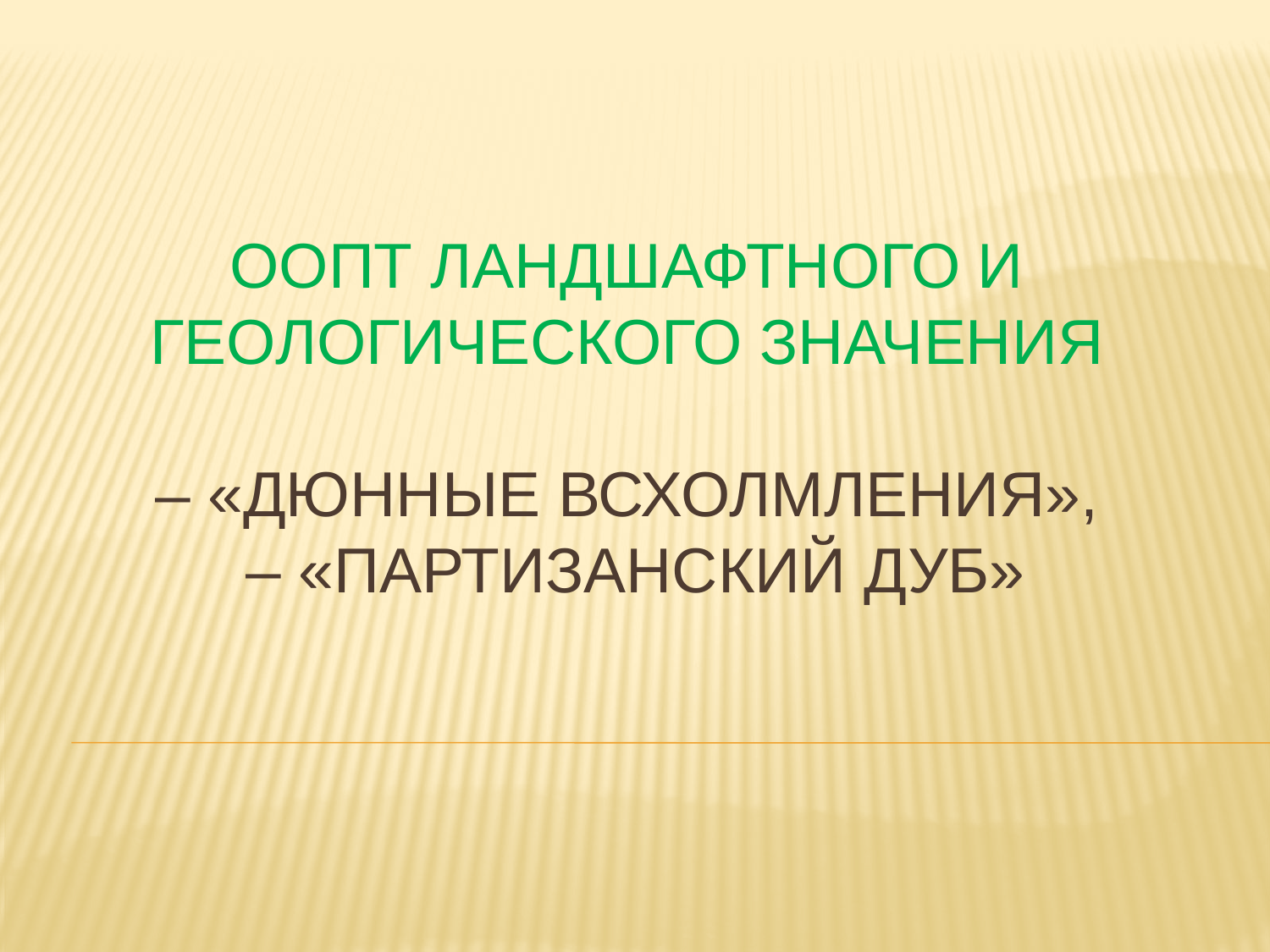

# ООПТ ландшафтного и геологического значения – «Дюнные всхолмления», – «Партизанский дуб»